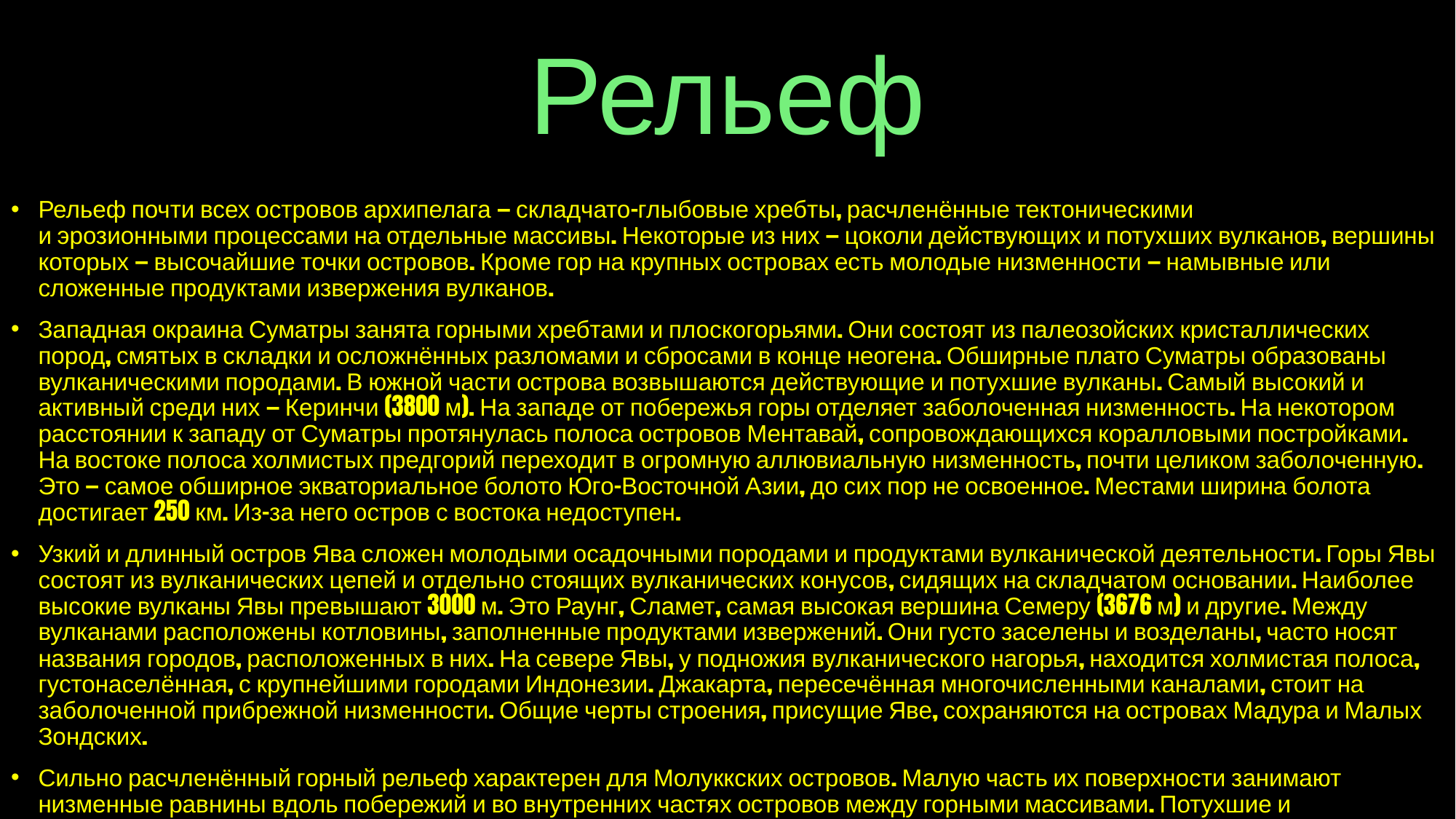

# Рельеф
Рельеф почти всех островов архипелага — складчато-глыбовые хребты, расчленённые тектоническими и эрозионными процессами на отдельные массивы. Некоторые из них — цоколи действующих и потухших вулканов, вершины которых — высочайшие точки островов. Кроме гор на крупных островах есть молодые низменности — намывные или сложенные продуктами извержения вулканов.
Западная окраина Суматры занята горными хребтами и плоскогорьями. Они состоят из палеозойских кристаллических пород, смятых в складки и осложнённых разломами и сбросами в конце неогена. Обширные плато Суматры образованы вулканическими породами. В южной части острова возвышаются действующие и потухшие вулканы. Самый высокий и активный среди них — Керинчи (3800 м). На западе от побережья горы отделяет заболоченная низменность. На некотором расстоянии к западу от Суматры протянулась полоса островов Ментавай, сопровождающихся коралловыми постройками. На востоке полоса холмистых предгорий переходит в огромную аллювиальную низменность, почти целиком заболоченную. Это — самое обширное экваториальное болото Юго-Восточной Азии, до сих пор не освоенное. Местами ширина болота достигает 250 км. Из-за него остров с востока недоступен.
Узкий и длинный остров Ява сложен молодыми осадочными породами и продуктами вулканической деятельности. Горы Явы состоят из вулканических цепей и отдельно стоящих вулканических конусов, сидящих на складчатом основании. Наиболее высокие вулканы Явы превышают 3000 м. Это Раунг, Сламет, самая высокая вершина Семеру (3676 м) и другие. Между вулканами расположены котловины, заполненные продуктами извержений. Они густо заселены и возделаны, часто носят названия городов, расположенных в них. На севере Явы, у подножия вулканического нагорья, находится холмистая полоса, густонаселённая, с крупнейшими городами Индонезии. Джакарта, пересечённая многочисленными каналами, стоит на заболоченной прибрежной низменности. Общие черты строения, присущие Яве, сохраняются на островах Мадура и Малых Зондских.
Сильно расчленённый горный рельеф характерен для Молуккских островов. Малую часть их поверхности занимают низменные равнины вдоль побережий и во внутренних частях островов между горными массивами. Потухшие и действующие вулканы связаны с недавними разломами.
Сулавеси отличается от остальных островов своими причудливыми очертаниями, большой средней высотой и труднодоступностью со стороны моря. Это — самый гористый из островов Малайского архипелага. Рельеф определяет сбросовая тектоника. Местами сбросы сопровождаются вулканами, но их значительно меньше, чем на других островах. В центральной части острова располагается крупная тектоническая впадина, дно которой занято озером Посо.
Самый крупный и массивный остров Малайского архипелага — Калимантан. Массивное глыбовое нагорье пересекает остров посередине с северо-востока на юго-запад. Вершина его — Кинабалу (4101 м) — высочайшая точка всего архипелага. Вдоль берегов простираются обширные аллювиальные низменности и холмистые плато, прерываемые отрогами гор и изолированными массивами. Вулканов на Калимантане нет.